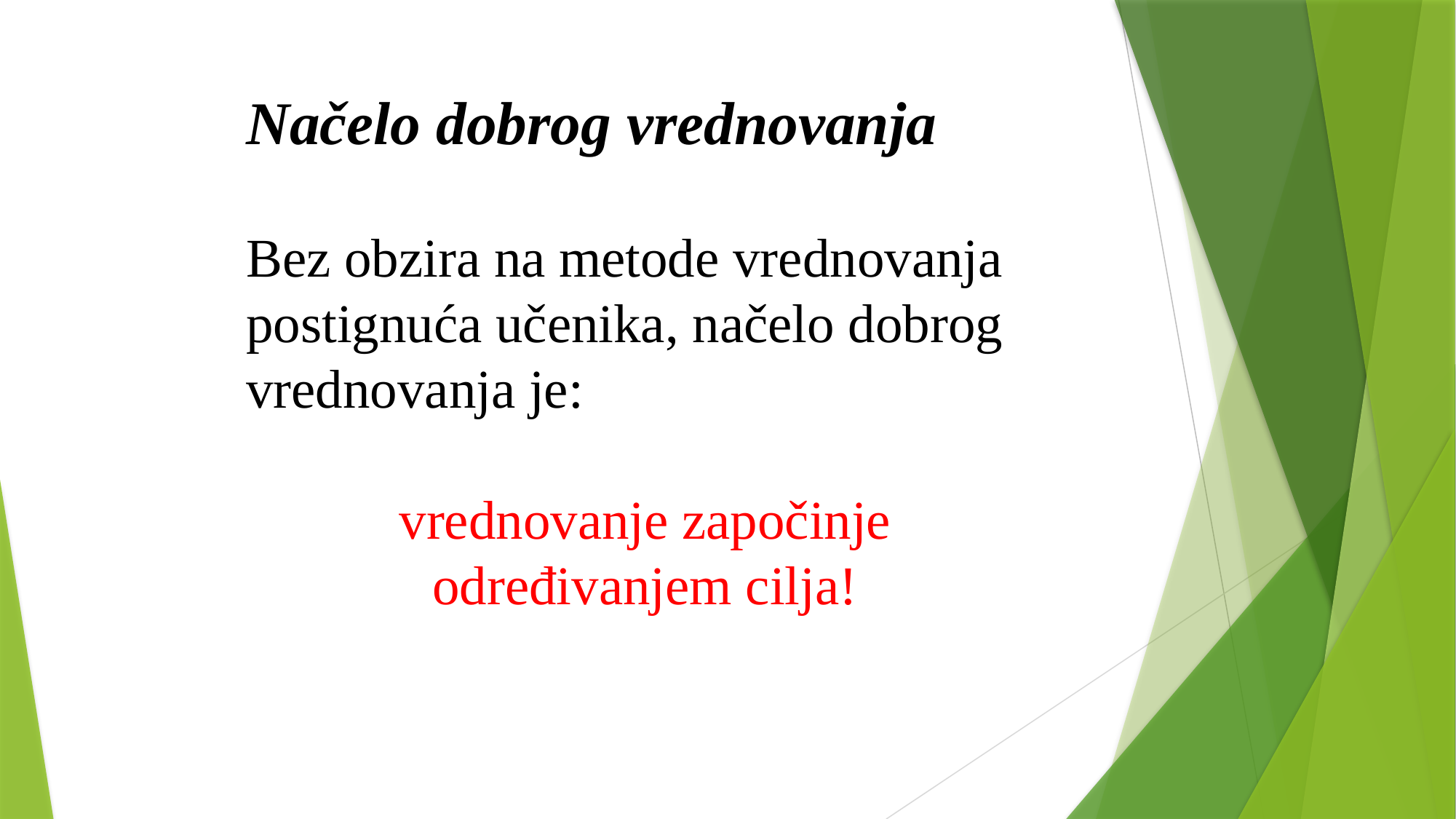

Načelo dobrog vrednovanja

Bez obzira na metode vrednovanja postignuća učenika, načelo dobrog vrednovanja je:

vrednovanje započinje određivanjem cilja!